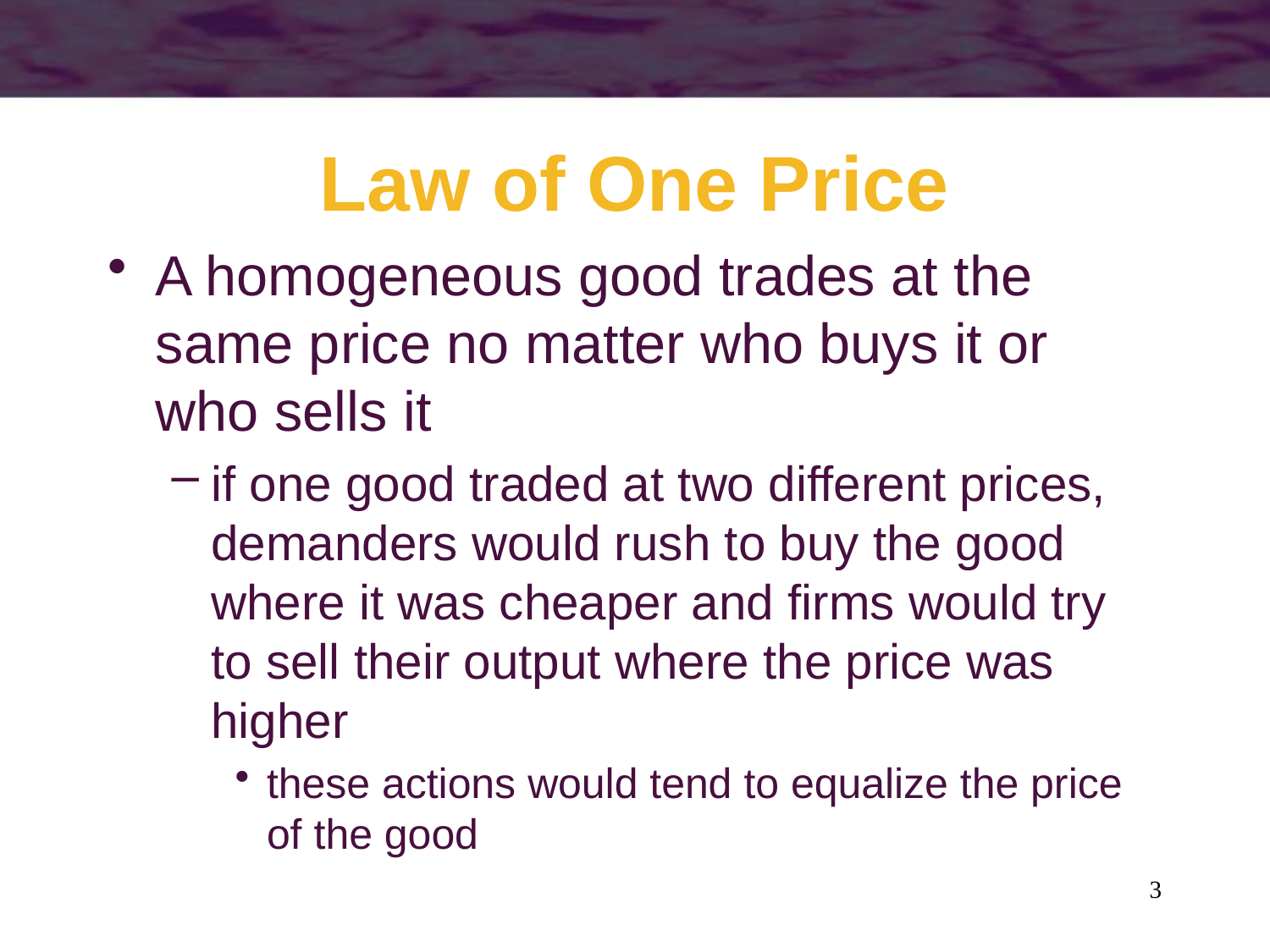

# Law of One Price
A homogeneous good trades at the same price no matter who buys it or who sells it
if one good traded at two different prices, demanders would rush to buy the good where it was cheaper and firms would try to sell their output where the price was higher
these actions would tend to equalize the price of the good
3